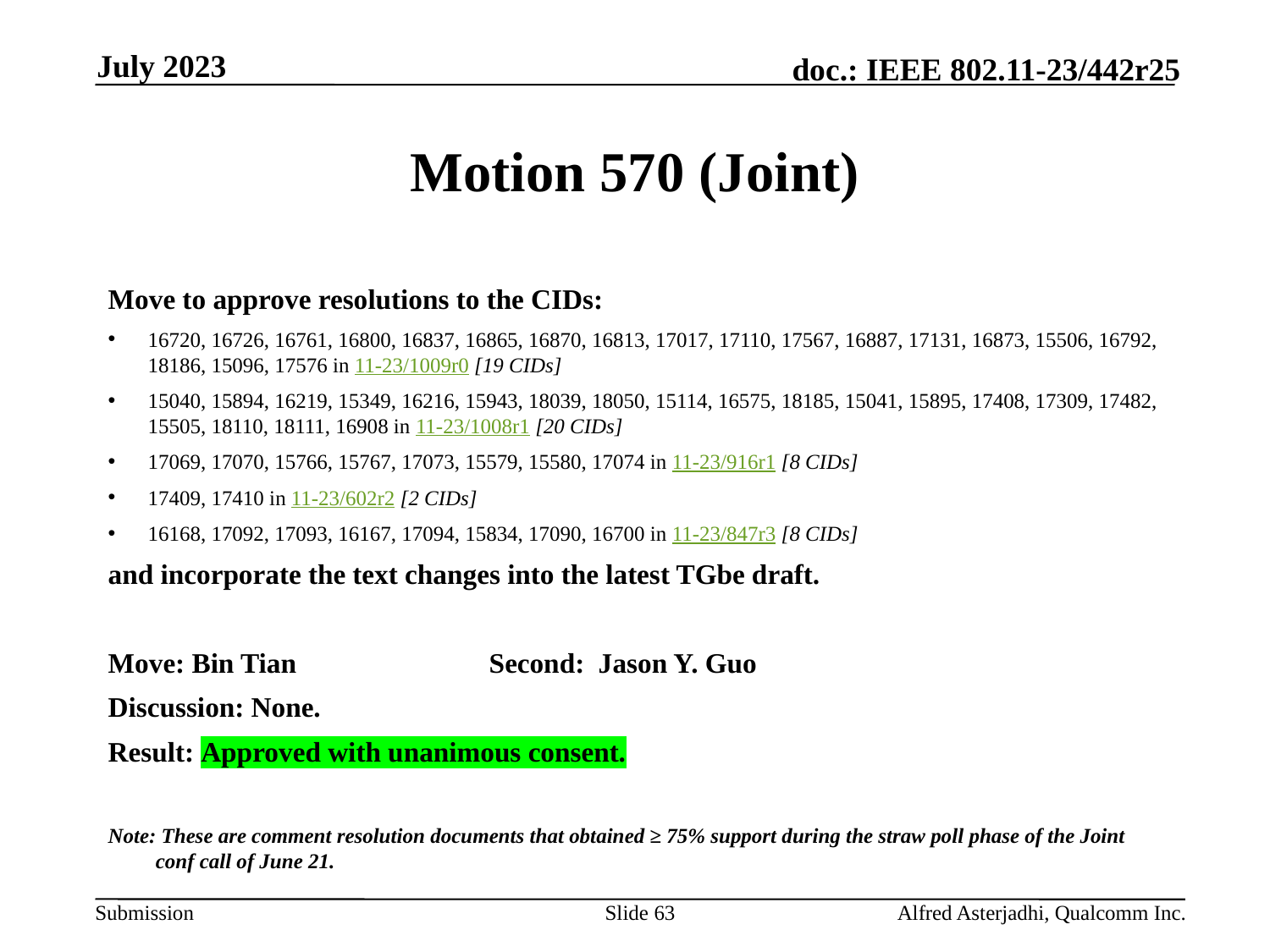

July 2023
# Motion 570 (Joint)
Move to approve resolutions to the CIDs:
16720, 16726, 16761, 16800, 16837, 16865, 16870, 16813, 17017, 17110, 17567, 16887, 17131, 16873, 15506, 16792, 18186, 15096, 17576 in 11-23/1009r0 [19 CIDs]
15040, 15894, 16219, 15349, 16216, 15943, 18039, 18050, 15114, 16575, 18185, 15041, 15895, 17408, 17309, 17482, 15505, 18110, 18111, 16908 in 11-23/1008r1 [20 CIDs]
17069, 17070, 15766, 15767, 17073, 15579, 15580, 17074 in 11-23/916r1 [8 CIDs]
17409, 17410 in 11-23/602r2 [2 CIDs]
16168, 17092, 17093, 16167, 17094, 15834, 17090, 16700 in 11-23/847r3 [8 CIDs]
and incorporate the text changes into the latest TGbe draft.

Move: Bin Tian		Second:  Jason Y. Guo
Discussion: None.
Result: Approved with unanimous consent.

Note: These are comment resolution documents that obtained ≥ 75% support during the straw poll phase of the Joint conf call of June 21.
Slide 63
Alfred Asterjadhi, Qualcomm Inc.